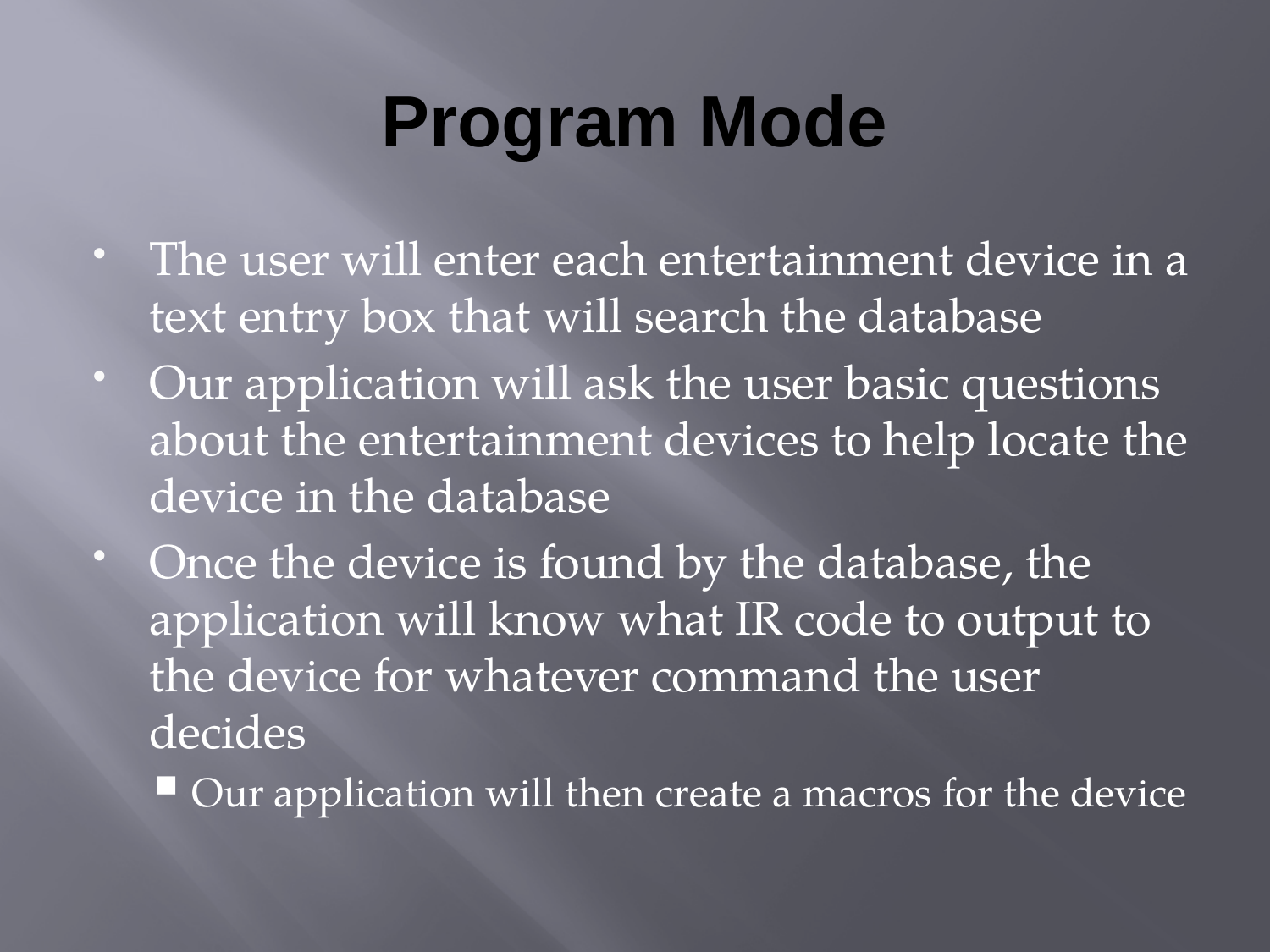

# Program Mode
The user will enter each entertainment device in a text entry box that will search the database
Our application will ask the user basic questions about the entertainment devices to help locate the device in the database
Once the device is found by the database, the application will know what IR code to output to the device for whatever command the user decides
Our application will then create a macros for the device